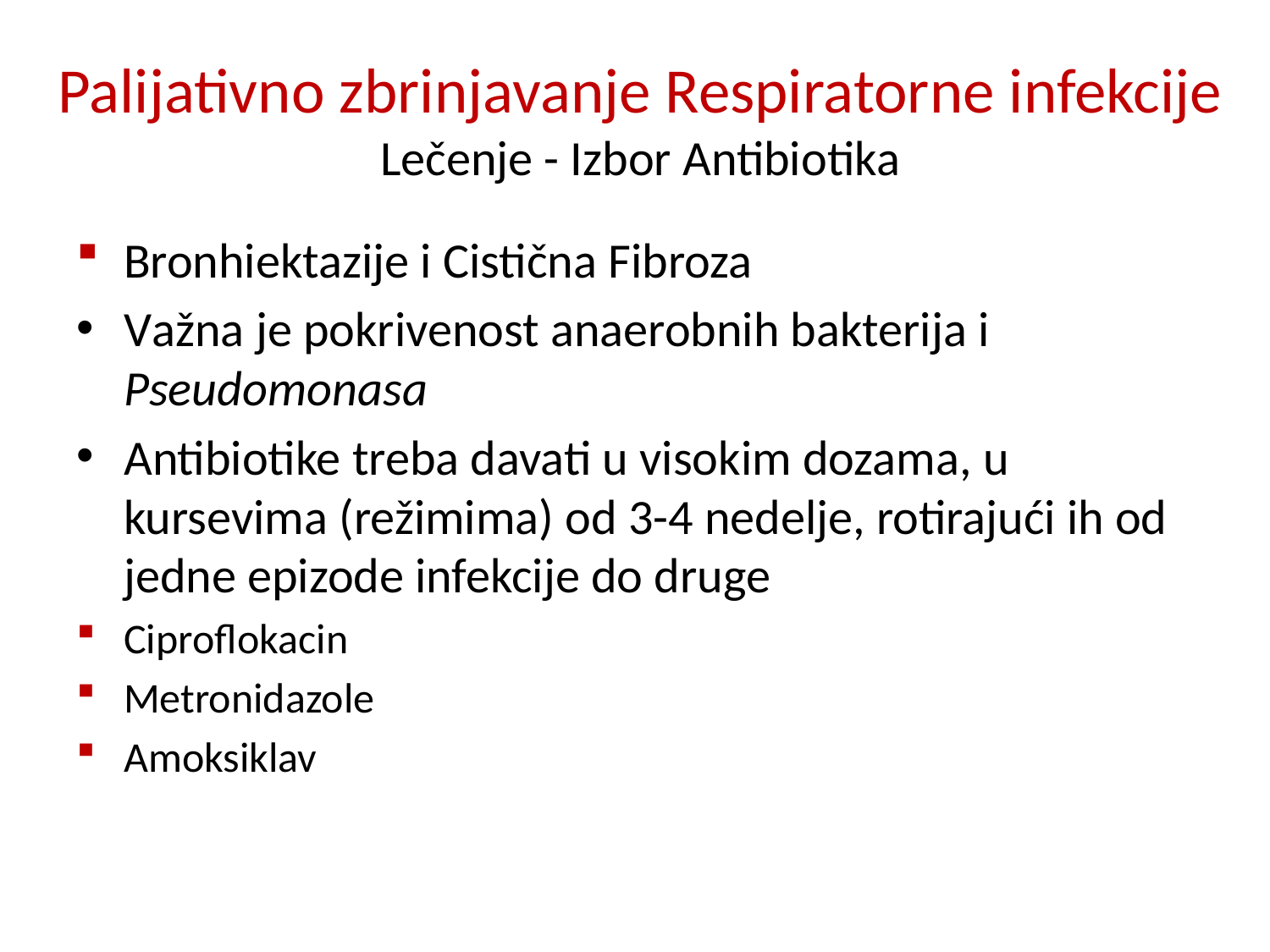

# Palijativno zbrinjavanje Respiratorne infekcije Lečenje - Izbor Antibiotika
Bronhiektazije i Cistična Fibroza
Važna je pokrivenost anaerobnih bakterija i Pseudomonasa
Antibiotike treba davati u visokim dozama, u kursevima (režimima) od 3-4 nedelje, rotirajući ih od jedne epizode infekcije do druge
Ciproflokacin
Metronidazole
Amoksiklav